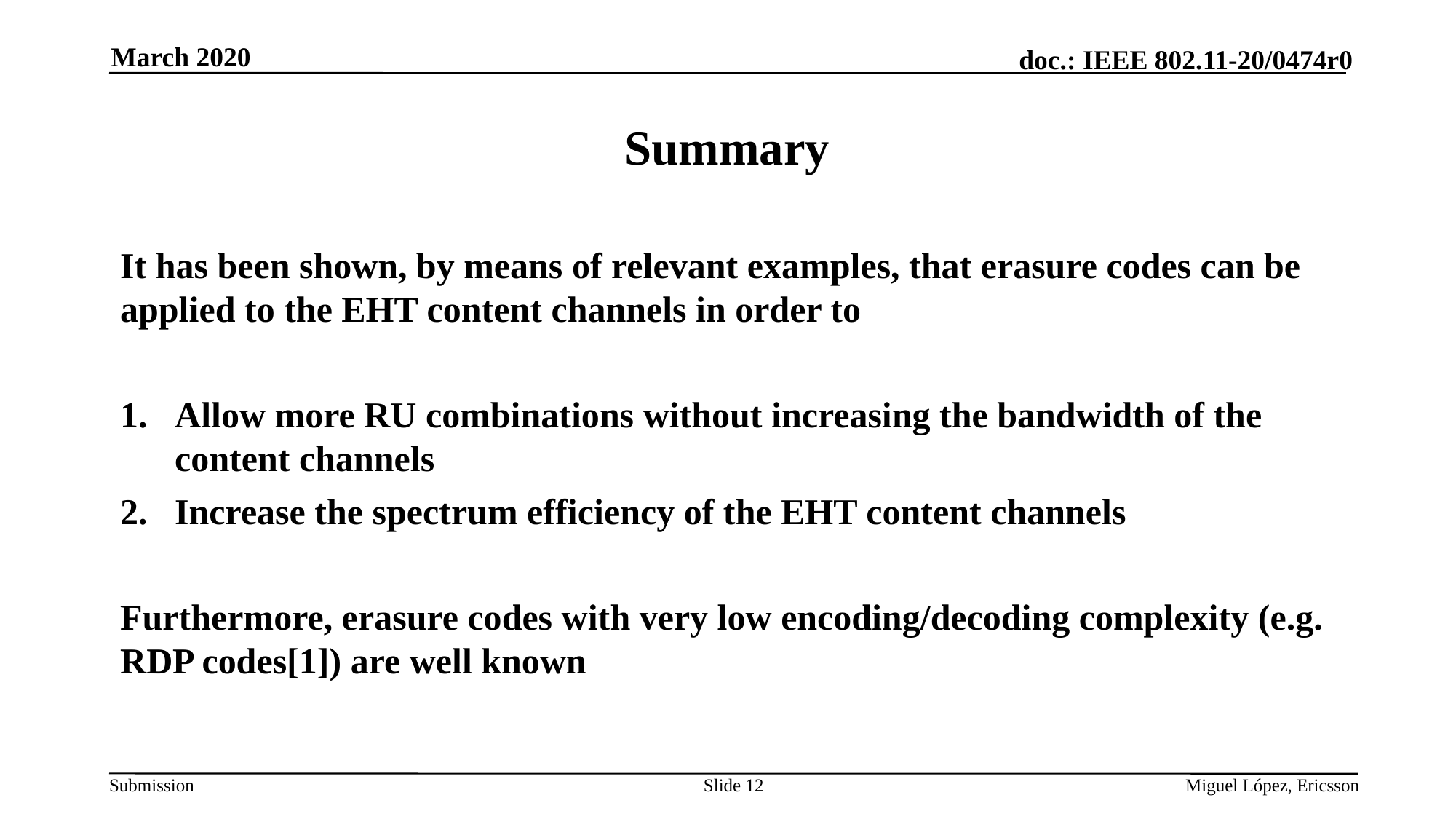

March 2020
# Summary
It has been shown, by means of relevant examples, that erasure codes can be applied to the EHT content channels in order to

Allow more RU combinations without increasing the bandwidth of the content channels
Increase the spectrum efficiency of the EHT content channels

Furthermore, erasure codes with very low encoding/decoding complexity (e.g. RDP codes[1]) are well known
Slide 12
Miguel López, Ericsson